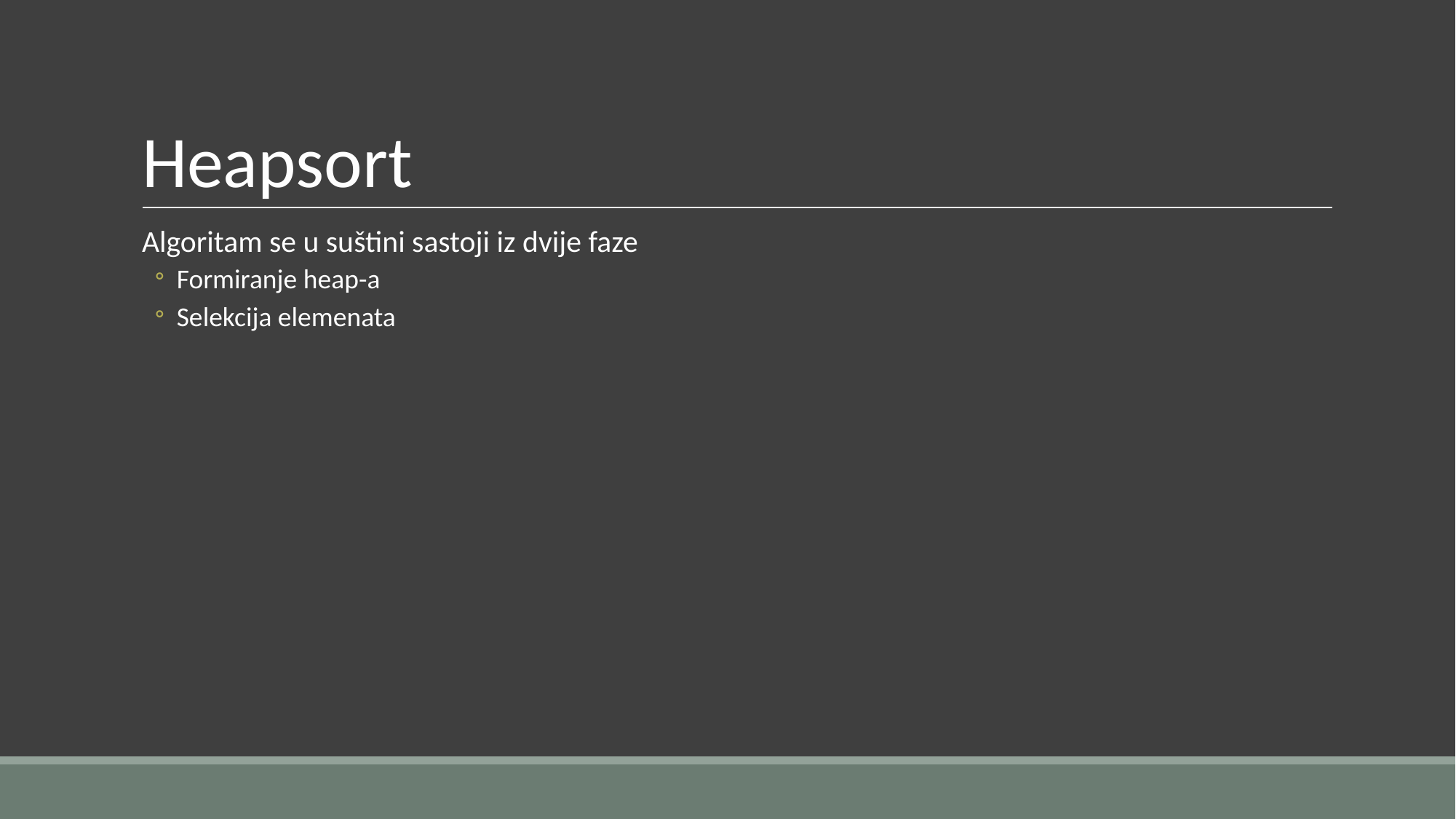

# Heapsort
Algoritam se u suštini sastoji iz dvije faze
Formiranje heap-a
Selekcija elemenata